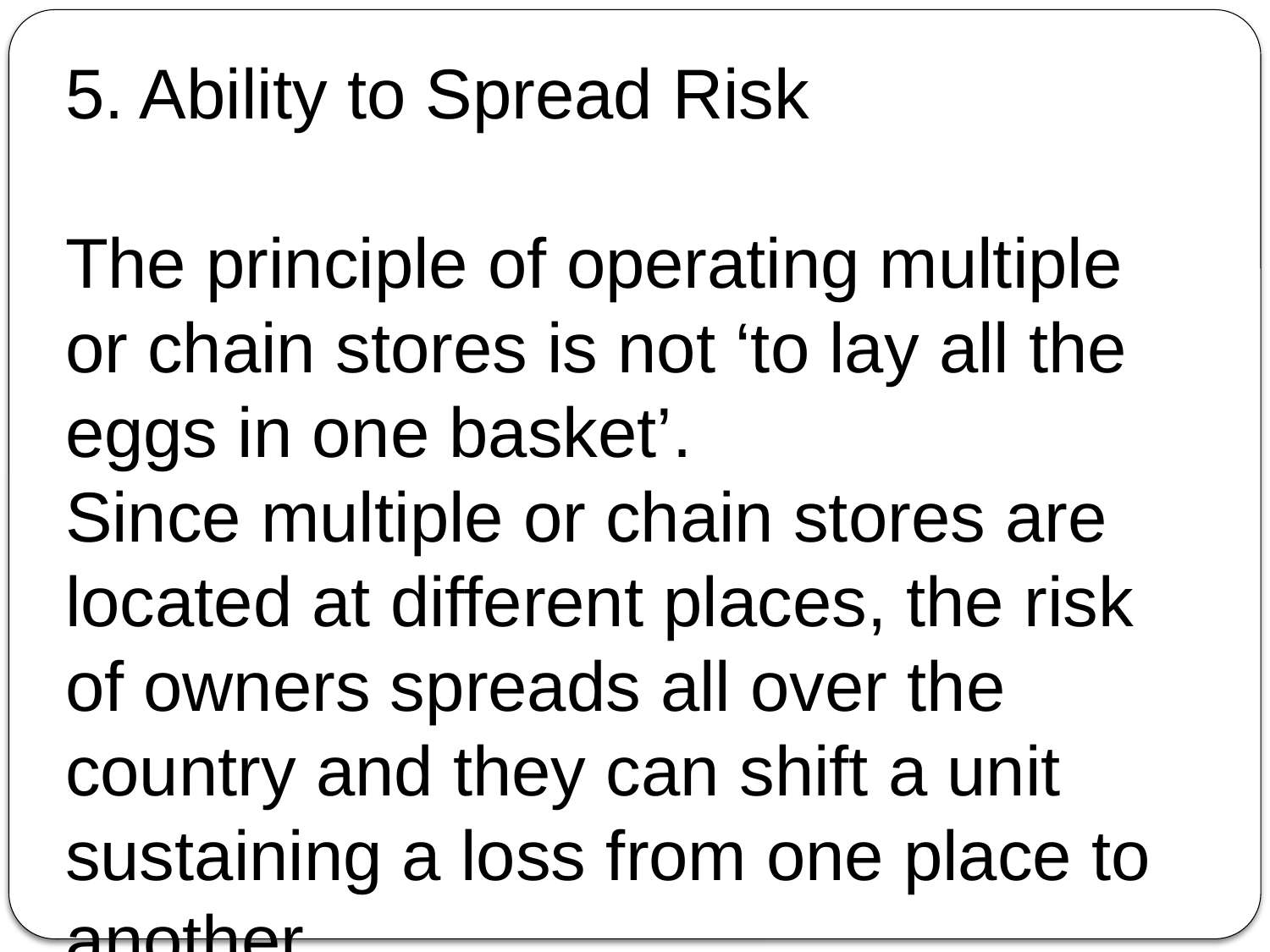

5. Ability to Spread Risk

The principle of operating multiple or chain stores is not ‘to lay all the eggs in one basket’.
Since multiple or chain stores are located at different places, the risk of owners spreads all over the country and they can shift a unit sustaining a loss from one place to another.